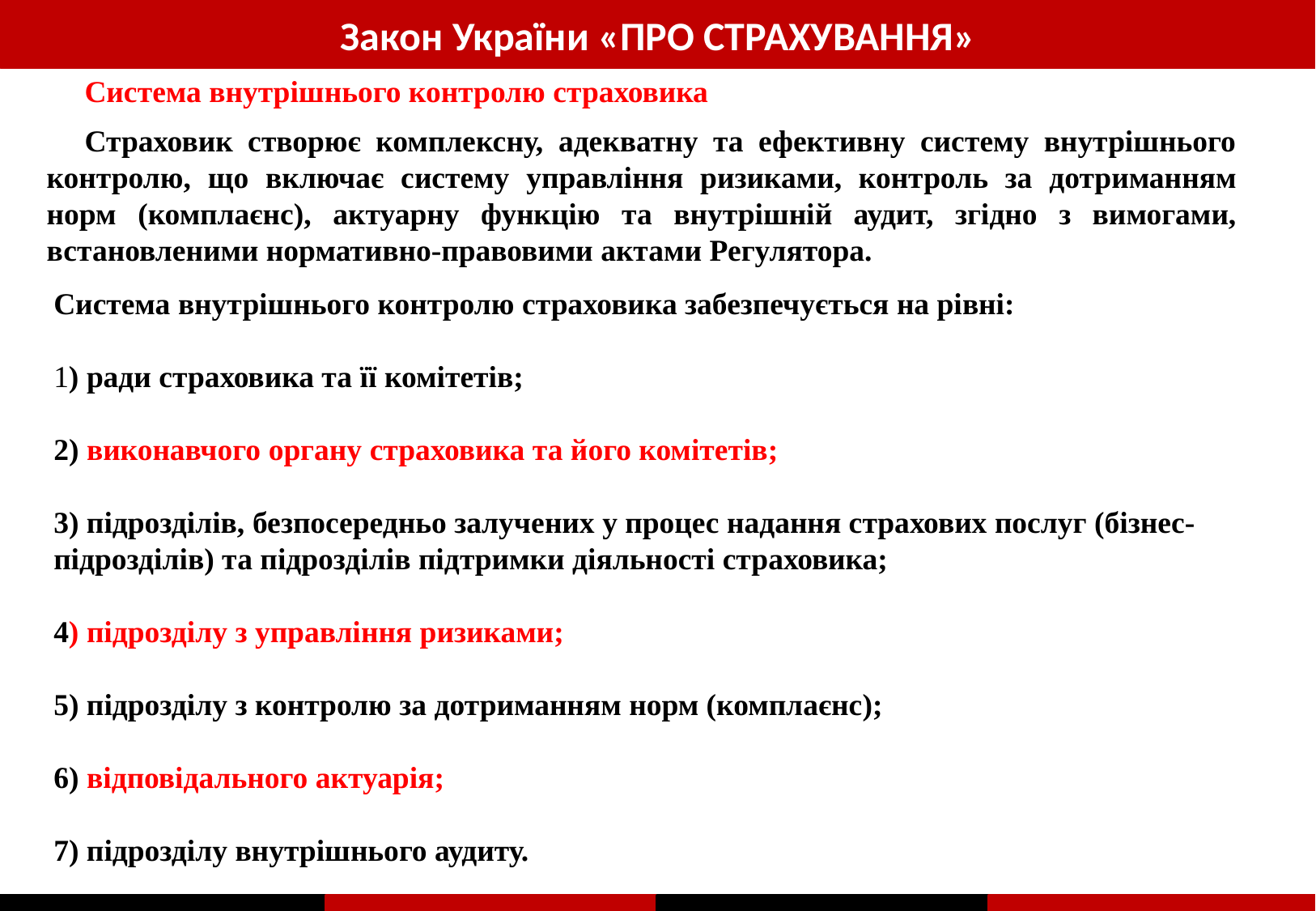

Закон України «ПРО СТРАХУВАННЯ»
Система внутрішнього контролю страховика
Страховик створює комплексну, адекватну та ефективну систему внутрішнього контролю, що включає систему управління ризиками, контроль за дотриманням норм (комплаєнс), актуарну функцію та внутрішній аудит, згідно з вимогами, встановленими нормативно-правовими актами Регулятора.
Система внутрішнього контролю страховика забезпечується на рівні:

1) ради страховика та її комітетів;

2) виконавчого органу страховика та його комітетів;

3) підрозділів, безпосередньо залучених у процес надання страхових послуг (бізнес-підрозділів) та підрозділів підтримки діяльності страховика;

4) підрозділу з управління ризиками;

5) підрозділу з контролю за дотриманням норм (комплаєнс);

6) відповідального актуарія;

7) підрозділу внутрішнього аудиту.